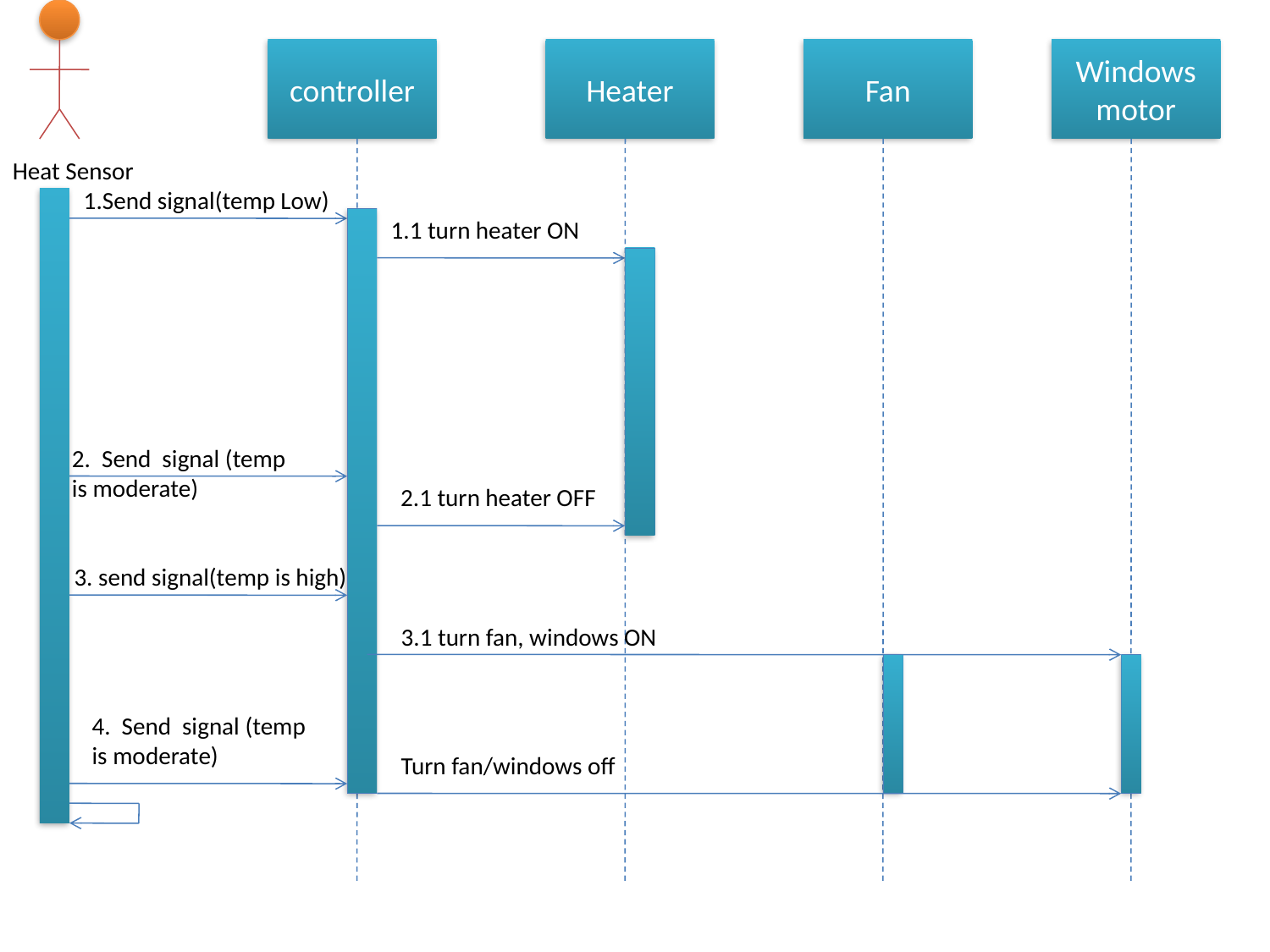

controller
Heater
Fan
Windows
motor
Heat Sensor
1.Send signal(temp Low)

1.1 turn heater ON

2.  Send  signal (temp is moderate)
2.1 turn heater OFF
3. send signal(temp is high)
3.1 turn fan, windows ON

4.  Send  signal (temp is moderate)
Turn fan/windows off